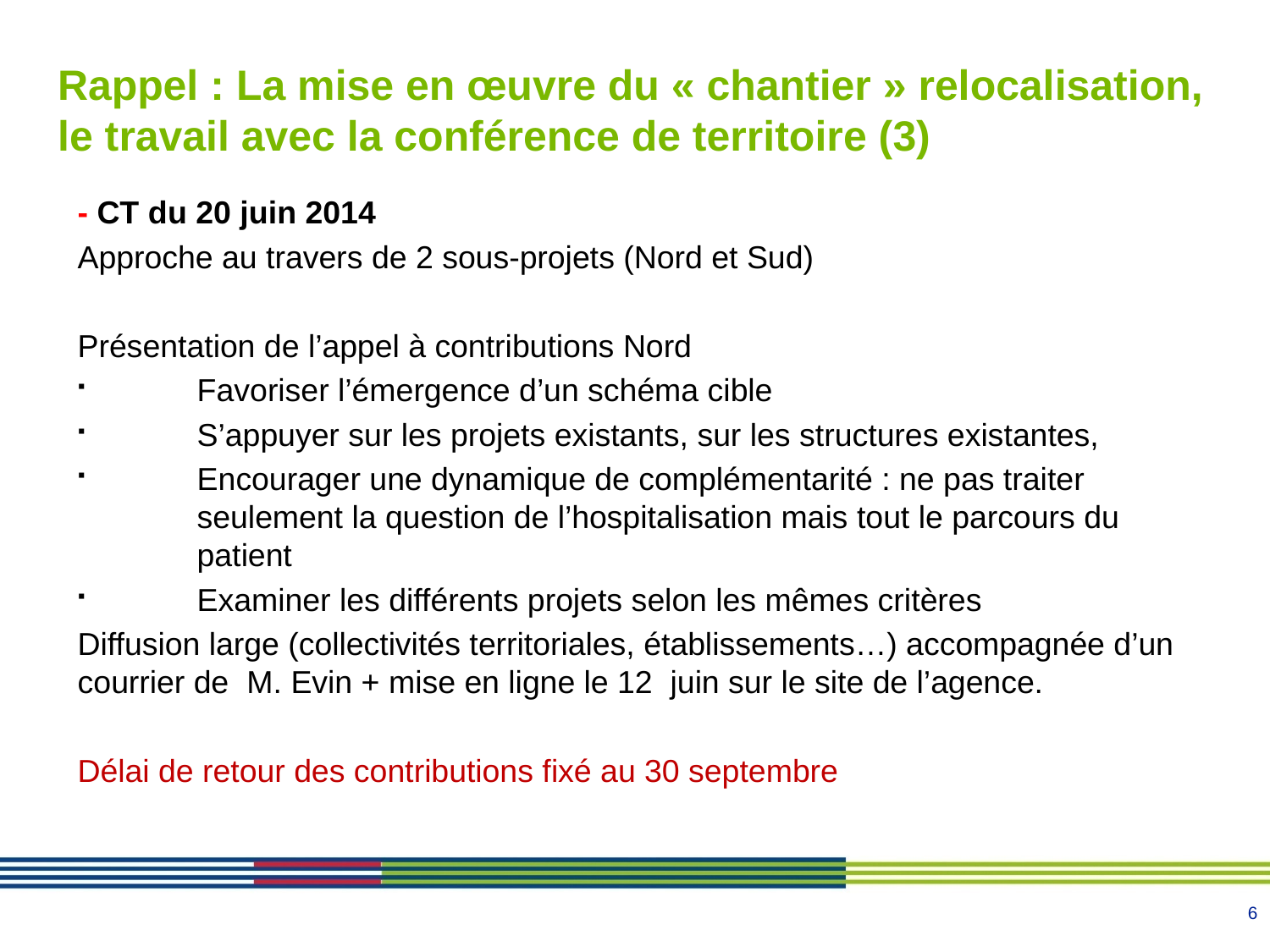

# Rappel : La mise en œuvre du « chantier » relocalisation, le travail avec la conférence de territoire (3)
- CT du 20 juin 2014
Approche au travers de 2 sous-projets (Nord et Sud)

Présentation de l’appel à contributions Nord
Favoriser l’émergence d’un schéma cible
S’appuyer sur les projets existants, sur les structures existantes,
Encourager une dynamique de complémentarité : ne pas traiter seulement la question de l’hospitalisation mais tout le parcours du patient
Examiner les différents projets selon les mêmes critères
Diffusion large (collectivités territoriales, établissements…) accompagnée d’un courrier de  M. Evin + mise en ligne le 12  juin sur le site de l’agence.

Délai de retour des contributions fixé au 30 septembre